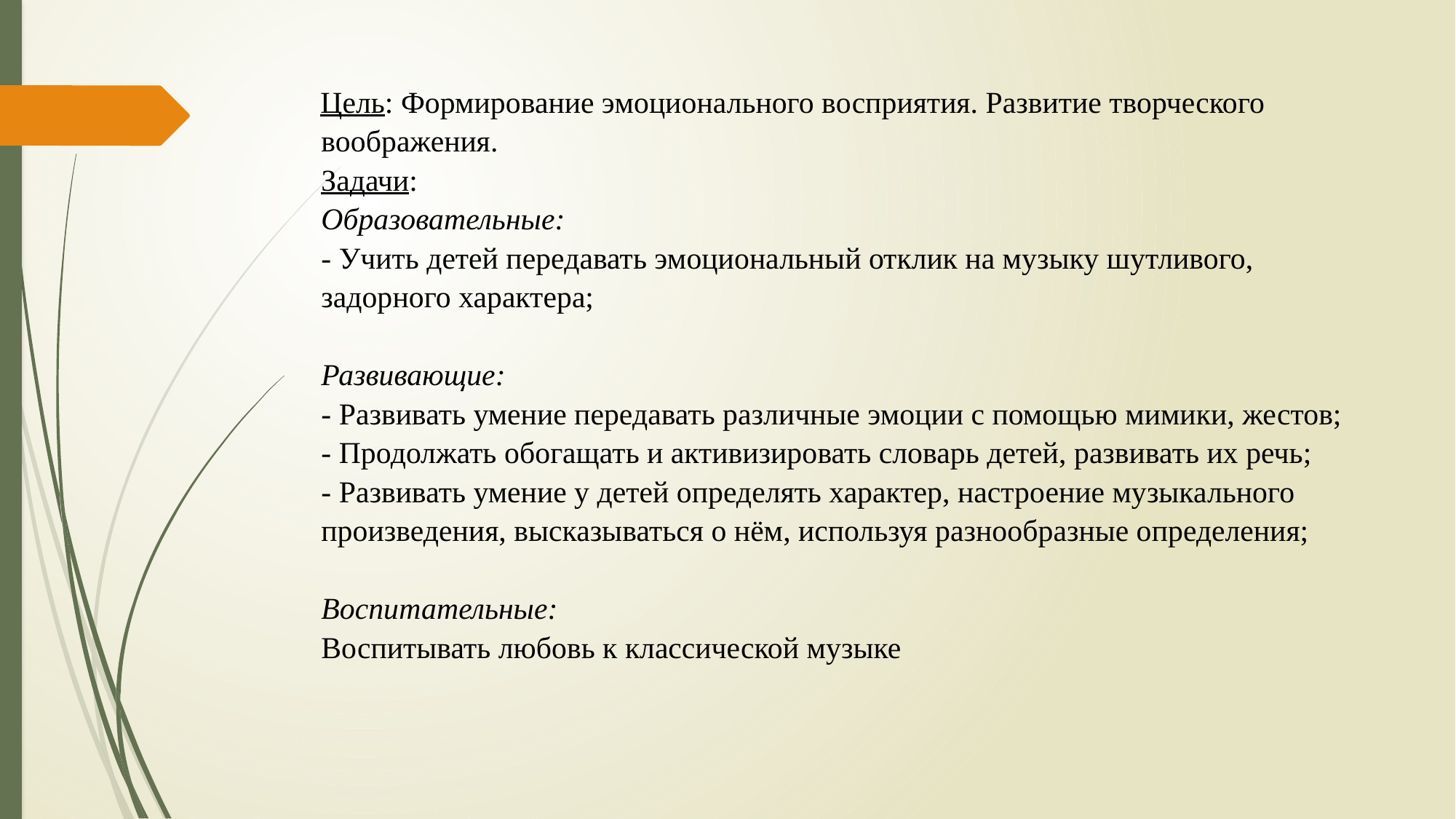

# Цель: Формирование эмоционального восприятия. Развитие творческого воображения. Задачи: Образовательные: - Учить детей передавать эмоциональный отклик на музыку шутливого, задорного характера; Развивающие: - Развивать умение передавать различные эмоции с помощью мимики, жестов; - Продолжать обогащать и активизировать словарь детей, развивать их речь; - Развивать умение у детей определять характер, настроение музыкального произведения, высказываться о нём, используя разнообразные определения; Воспитательные: Воспитывать любовь к классической музыке